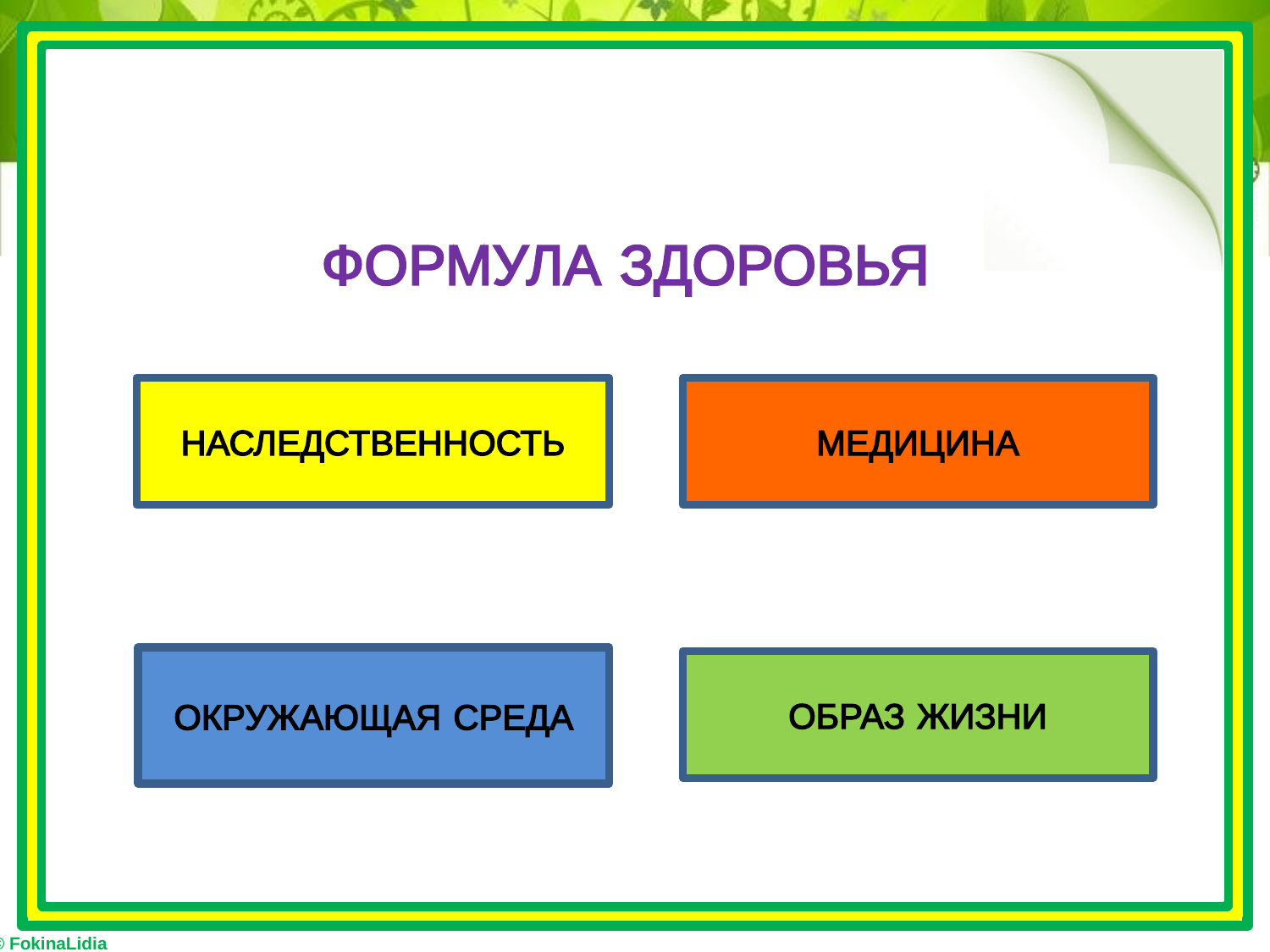

ФОРМУЛА ЗДОРОВЬЯ
НАСЛЕДСТВЕННОСТЬ
МЕДИЦИНА
ОКРУЖАЮЩАЯ СРЕДА
ОБРАЗ ЖИЗНИ